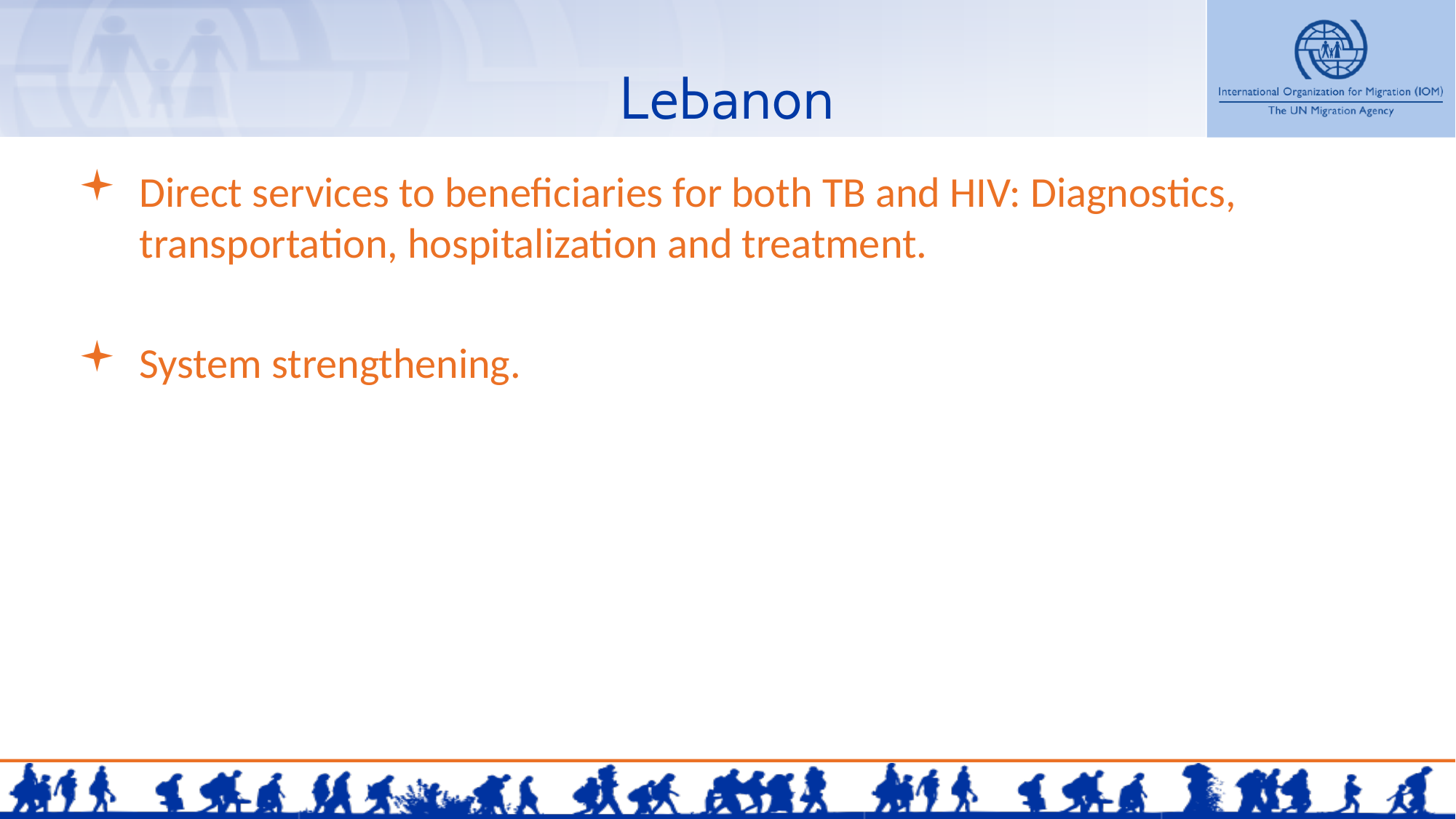

# Lebanon

Direct services to beneficiaries for both TB and HIV: Diagnostics, transportation, hospitalization and treatment.

System strengthening.